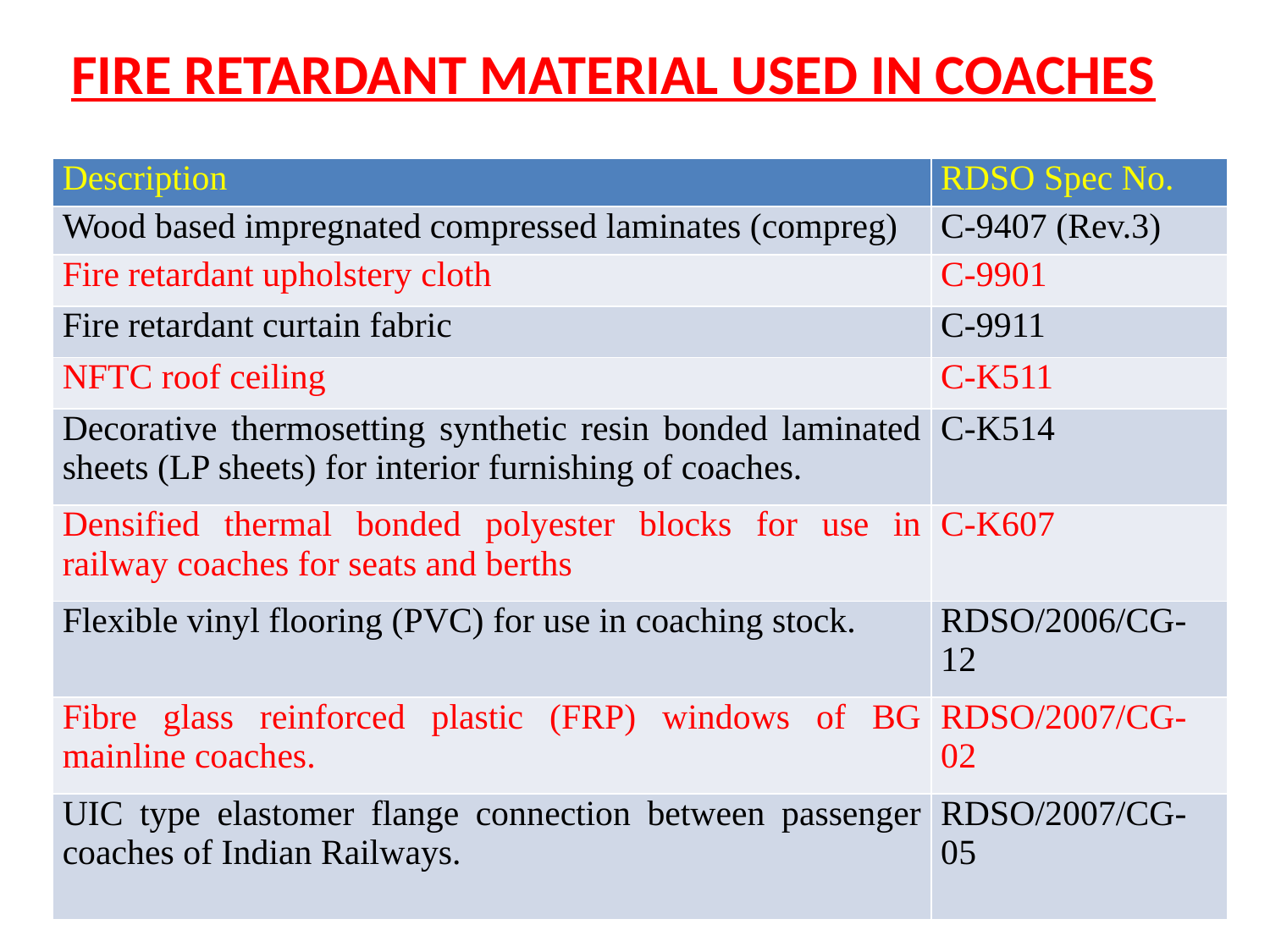

# Fire Retardant Material used in Coaches
| Description | RDSO Spec No. |
| --- | --- |
| Wood based impregnated compressed laminates (compreg) | C-9407 (Rev.3) |
| Fire retardant upholstery cloth | C-9901 |
| Fire retardant curtain fabric | C-9911 |
| NFTC roof ceiling | C-K511 |
| Decorative thermosetting synthetic resin bonded laminated sheets (LP sheets) for interior furnishing of coaches. | C-K514 |
| Densified thermal bonded polyester blocks for use in railway coaches for seats and berths | C-K607 |
| Flexible vinyl flooring (PVC) for use in coaching stock. | RDSO/2006/CG-12 |
| Fibre glass reinforced plastic (FRP) windows of BG mainline coaches. | RDSO/2007/CG-02 |
| UIC type elastomer flange connection between passenger coaches of Indian Railways. | RDSO/2007/CG-05 |